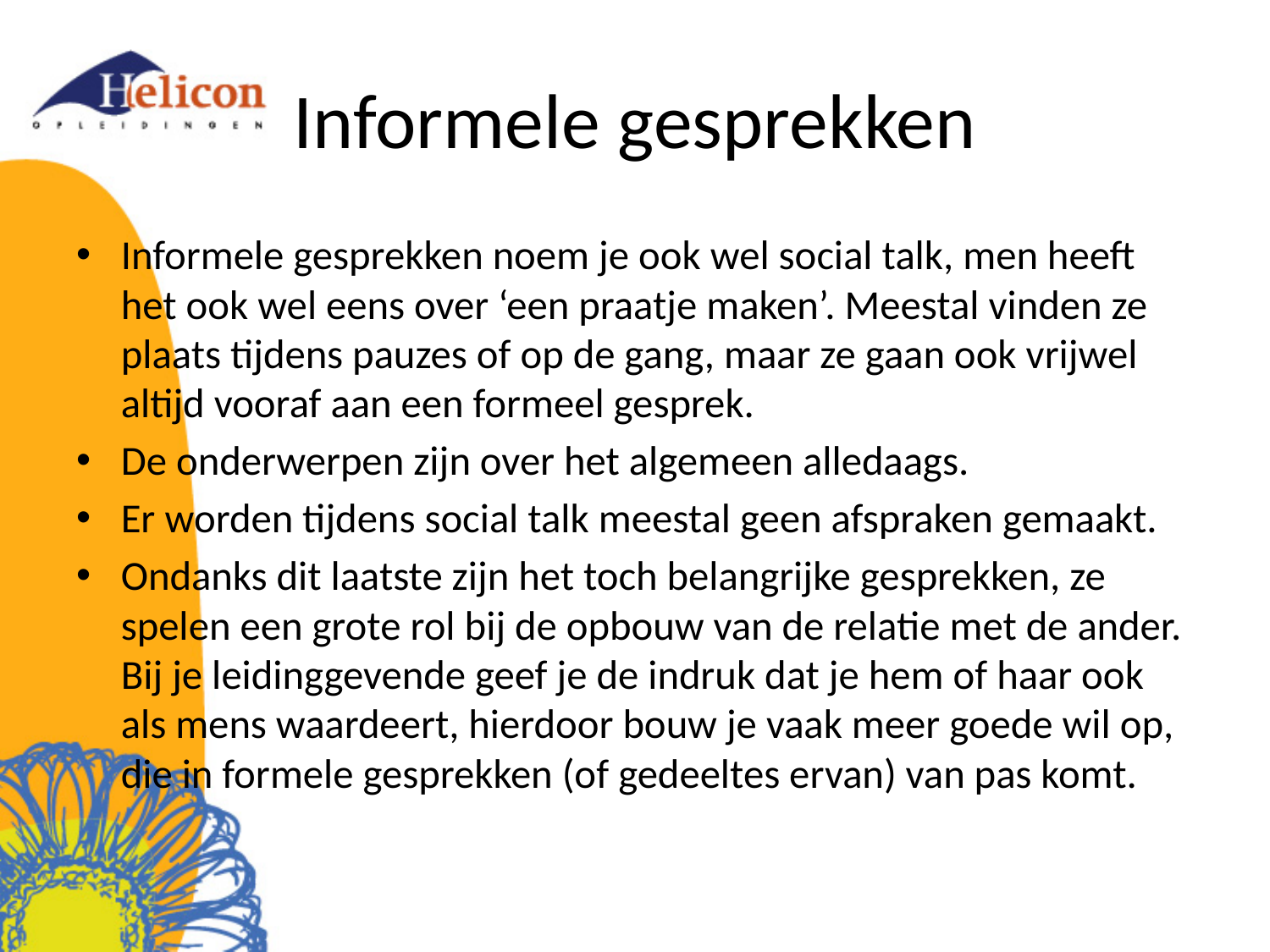

# Informele gesprekken
Informele gesprekken noem je ook wel social talk, men heeft het ook wel eens over ‘een praatje maken’. Meestal vinden ze plaats tijdens pauzes of op de gang, maar ze gaan ook vrijwel altijd vooraf aan een formeel gesprek.
De onderwerpen zijn over het algemeen alledaags.
Er worden tijdens social talk meestal geen afspraken gemaakt.
Ondanks dit laatste zijn het toch belangrijke gesprekken, ze spelen een grote rol bij de opbouw van de relatie met de ander. Bij je leidinggevende geef je de indruk dat je hem of haar ook als mens waardeert, hierdoor bouw je vaak meer goede wil op, die in formele gesprekken (of gedeeltes ervan) van pas komt.